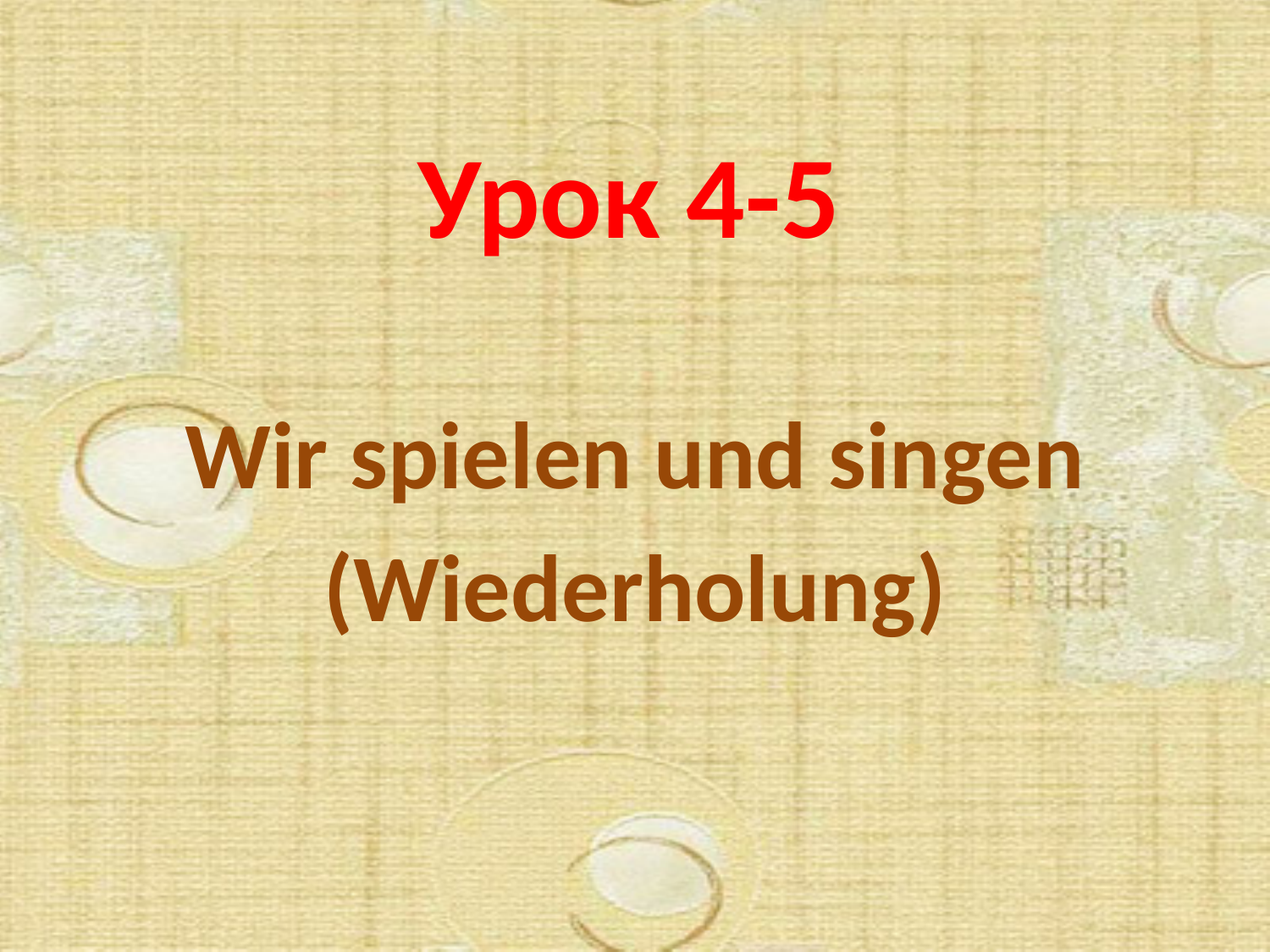

# Урок 4-5
Wir spielen und singen
(Wiederholung)